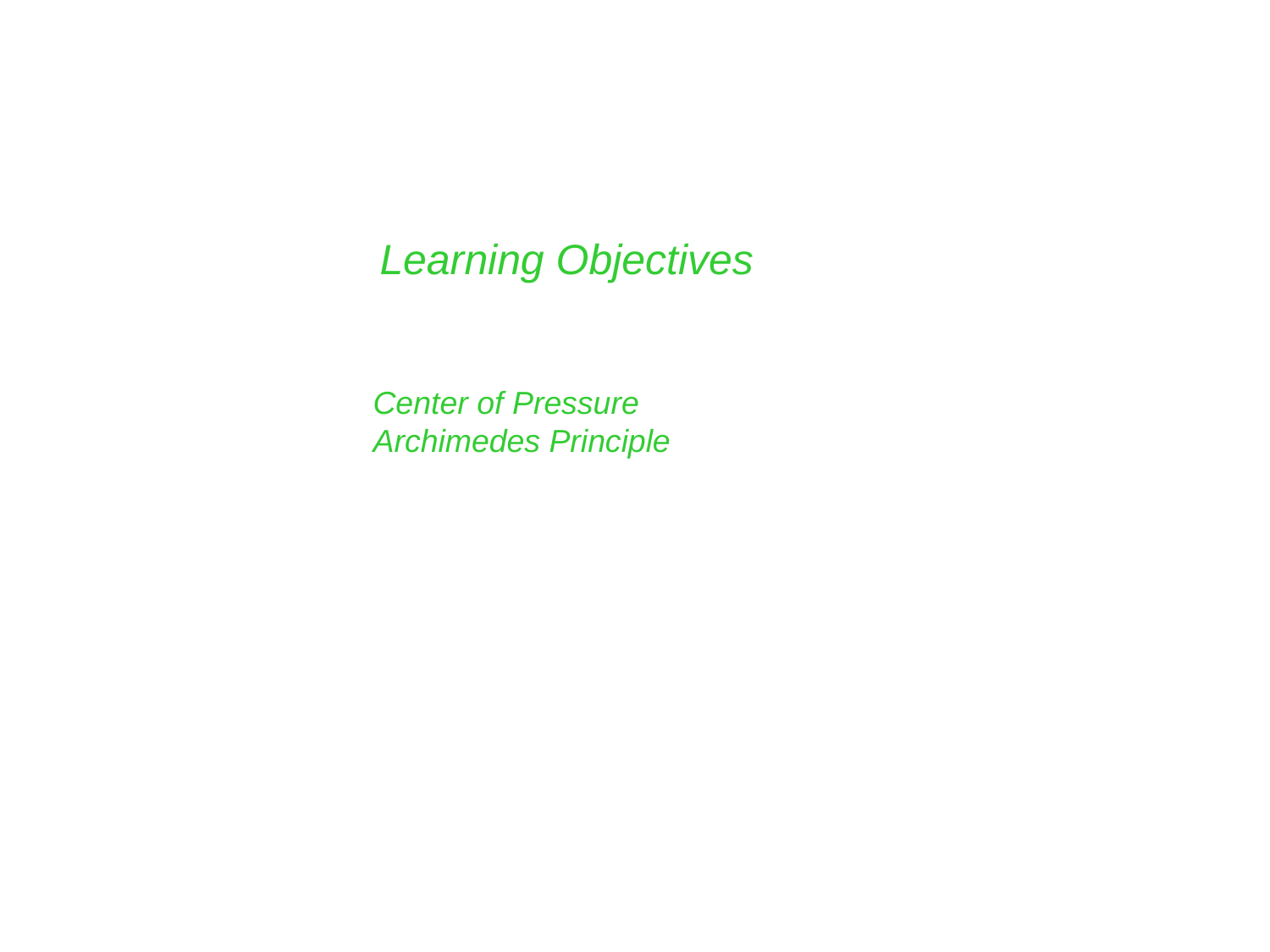

Learning Objectives
Center of Pressure
Archimedes Principle